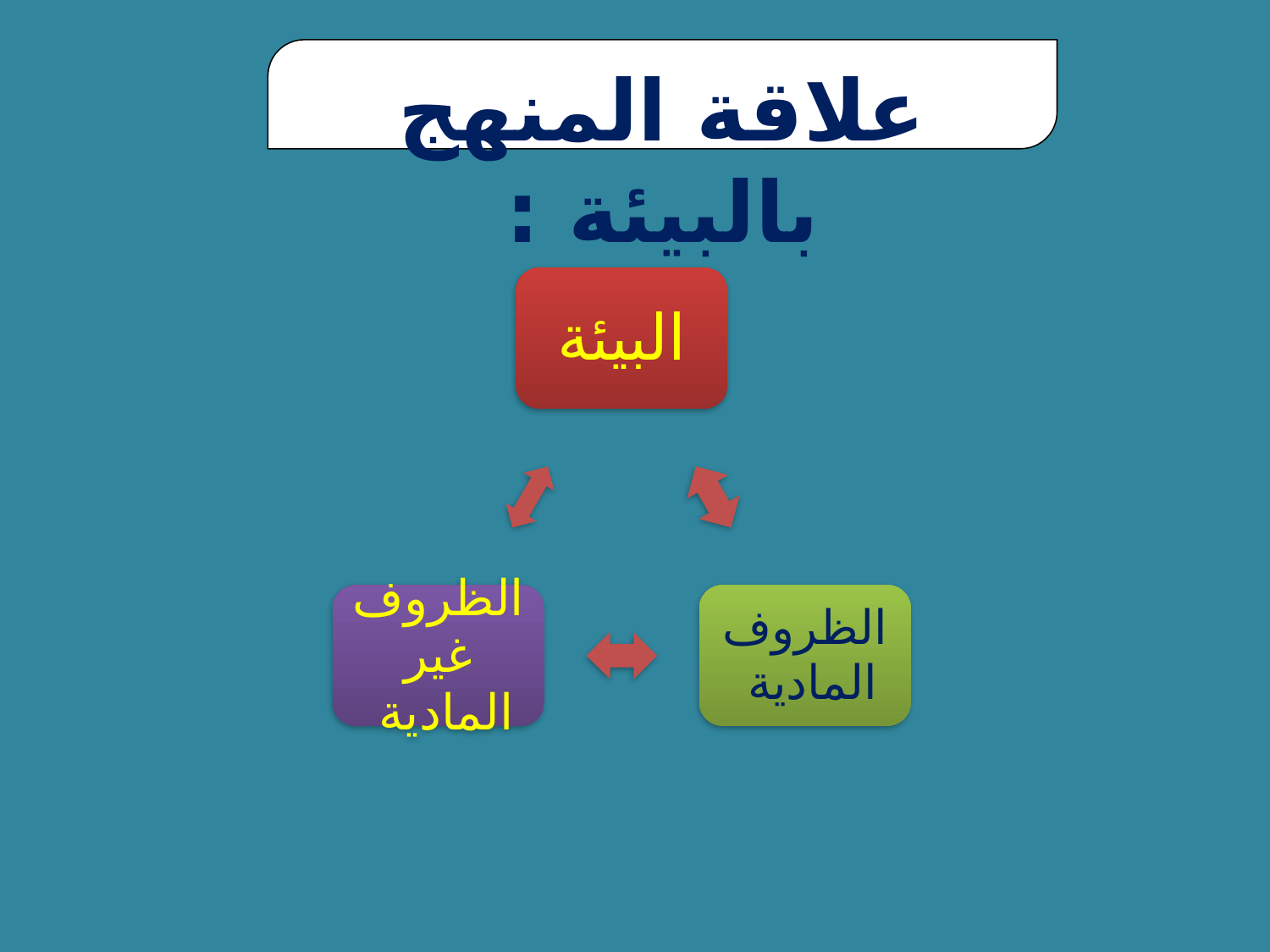

علاقة المنهج بالبيئة :
البيئة
الظروف المادية
الظروف غير المادية